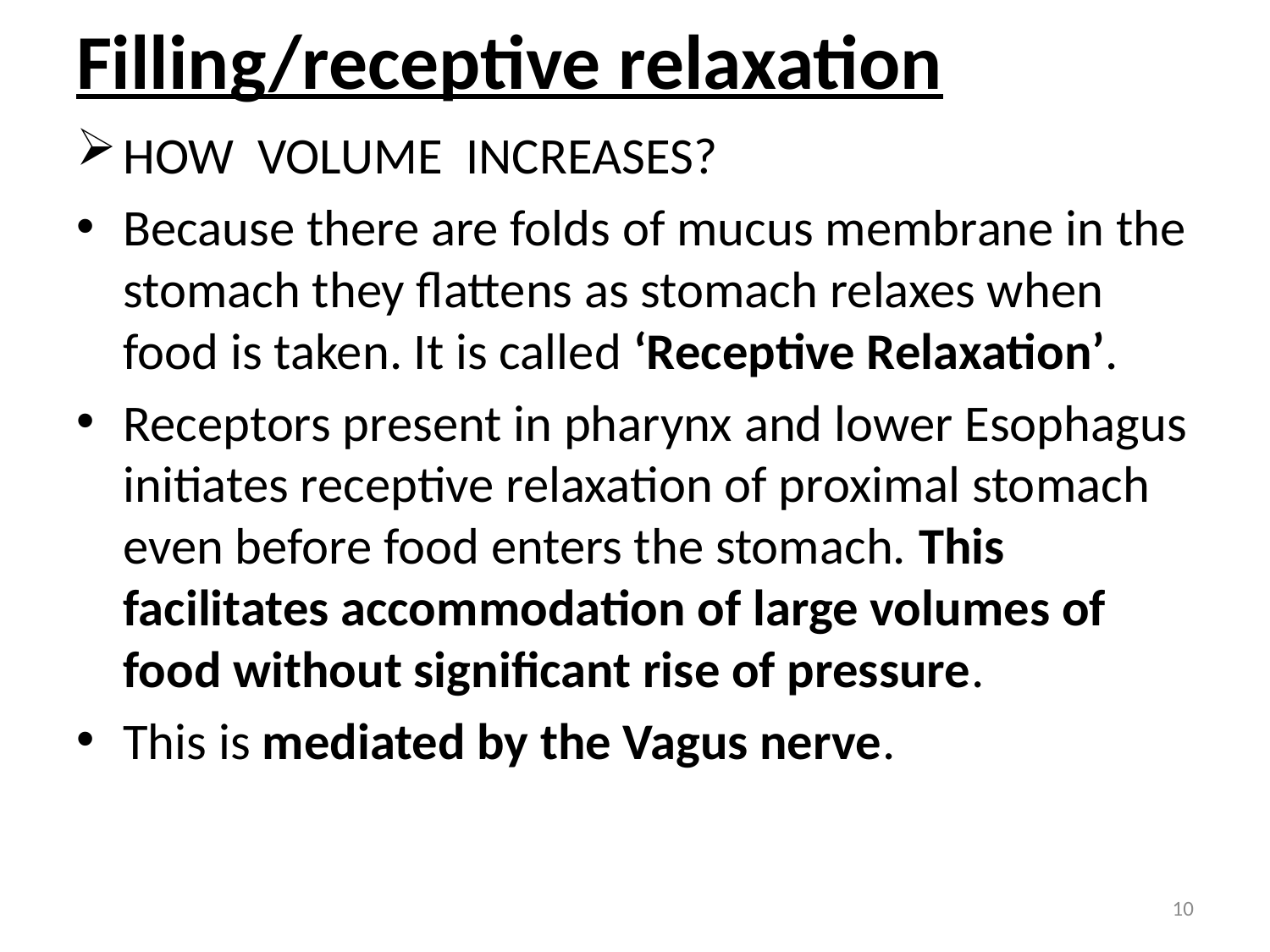

# Filling/receptive relaxation
HOW  VOLUME  INCREASES?
Because there are folds of mucus membrane in the stomach they flattens as stomach relaxes when food is taken. It is called ‘Receptive Relaxation’.
Receptors present in pharynx and lower Esophagus initiates receptive relaxation of proximal stomach even before food enters the stomach. This facilitates accommodation of large volumes of food without significant rise of pressure.
This is mediated by the Vagus nerve.

10